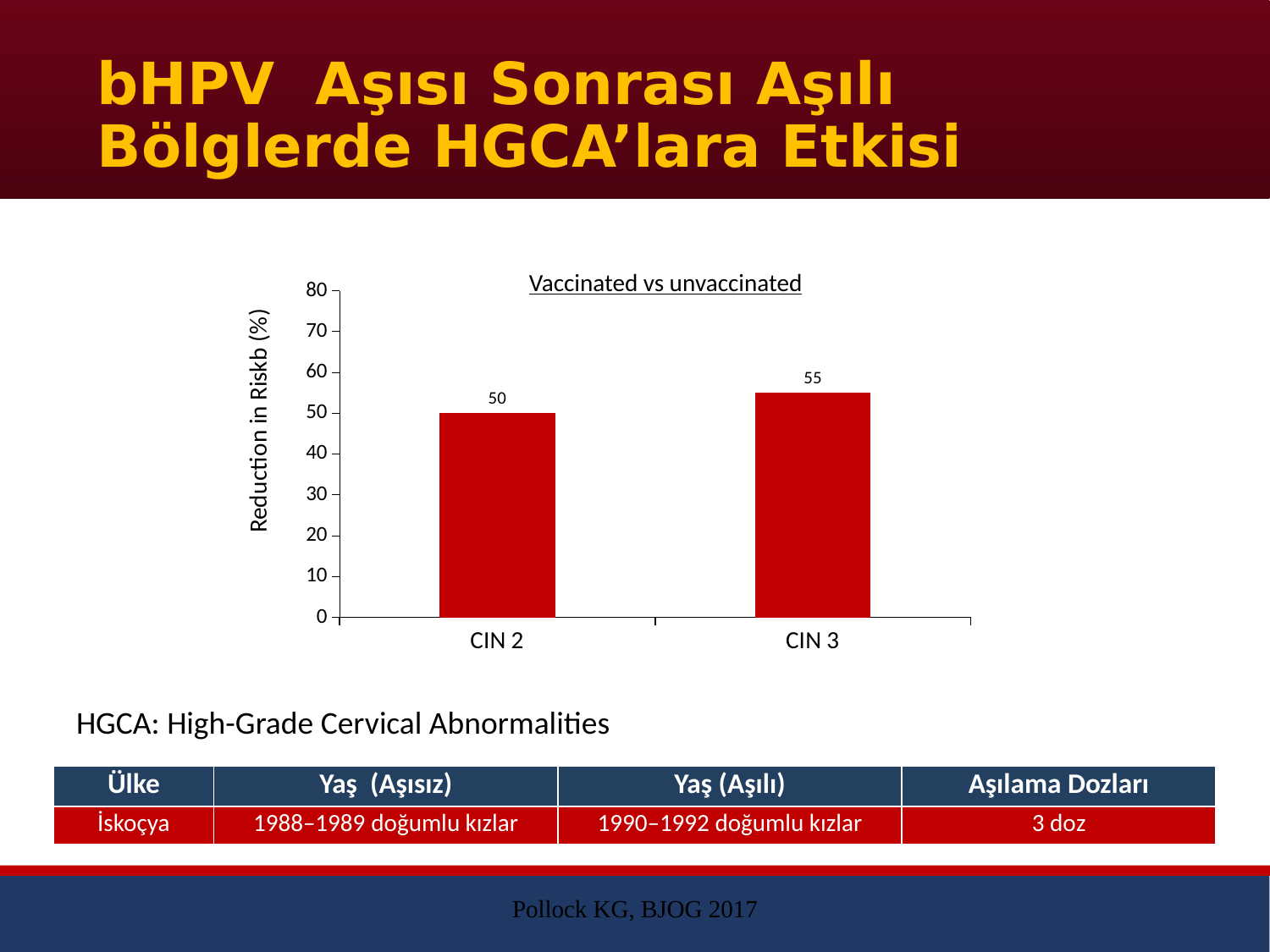

bHPV  Aşısı Sonrası Aşılı Bölglerde HGCA’lara Etkisi

### Chart

| Category | Pollock 2014 |
|---|---|
| CIN 2 | 50.0 |
| CIN 3 | 55.0 |
Vaccinated vs unvaccinated
HGCA: High-Grade Cervical Abnormalities
| Ülke | Yaş (Aşısız) | Yaş (Aşılı) | Aşılama Dozları |
| --- | --- | --- | --- |
| İskoçya | 1988–1989 doğumlu kızlar | 1990–1992 doğumlu kızlar | 3 doz |

Pollock KG, BJOG 2017